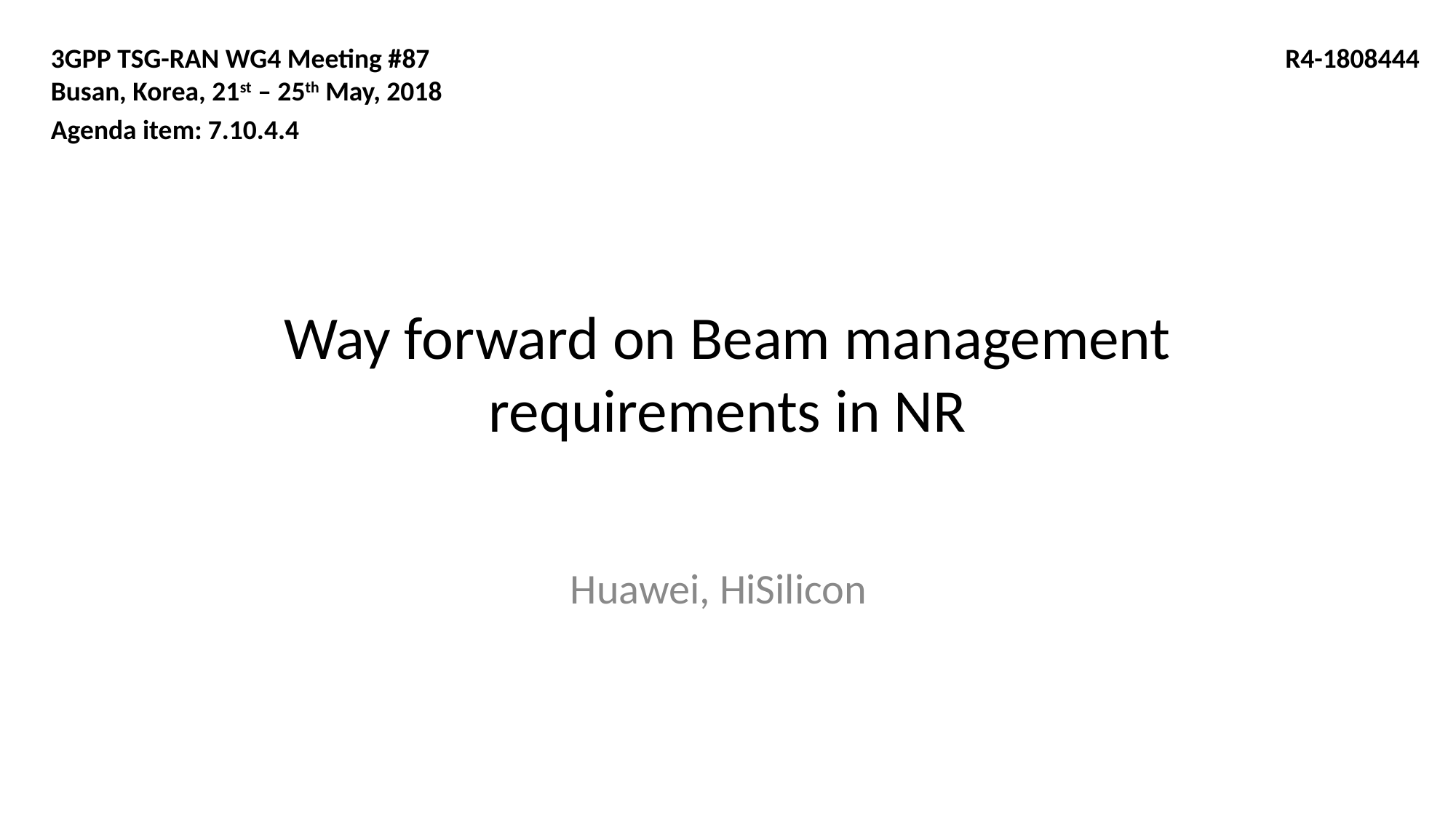

3GPP TSG-RAN WG4 Meeting #87
Busan, Korea, 21st – 25th May, 2018
Agenda item: 7.10.4.4
R4-1808444
# Way forward on Beam management requirements in NR
Huawei, HiSilicon